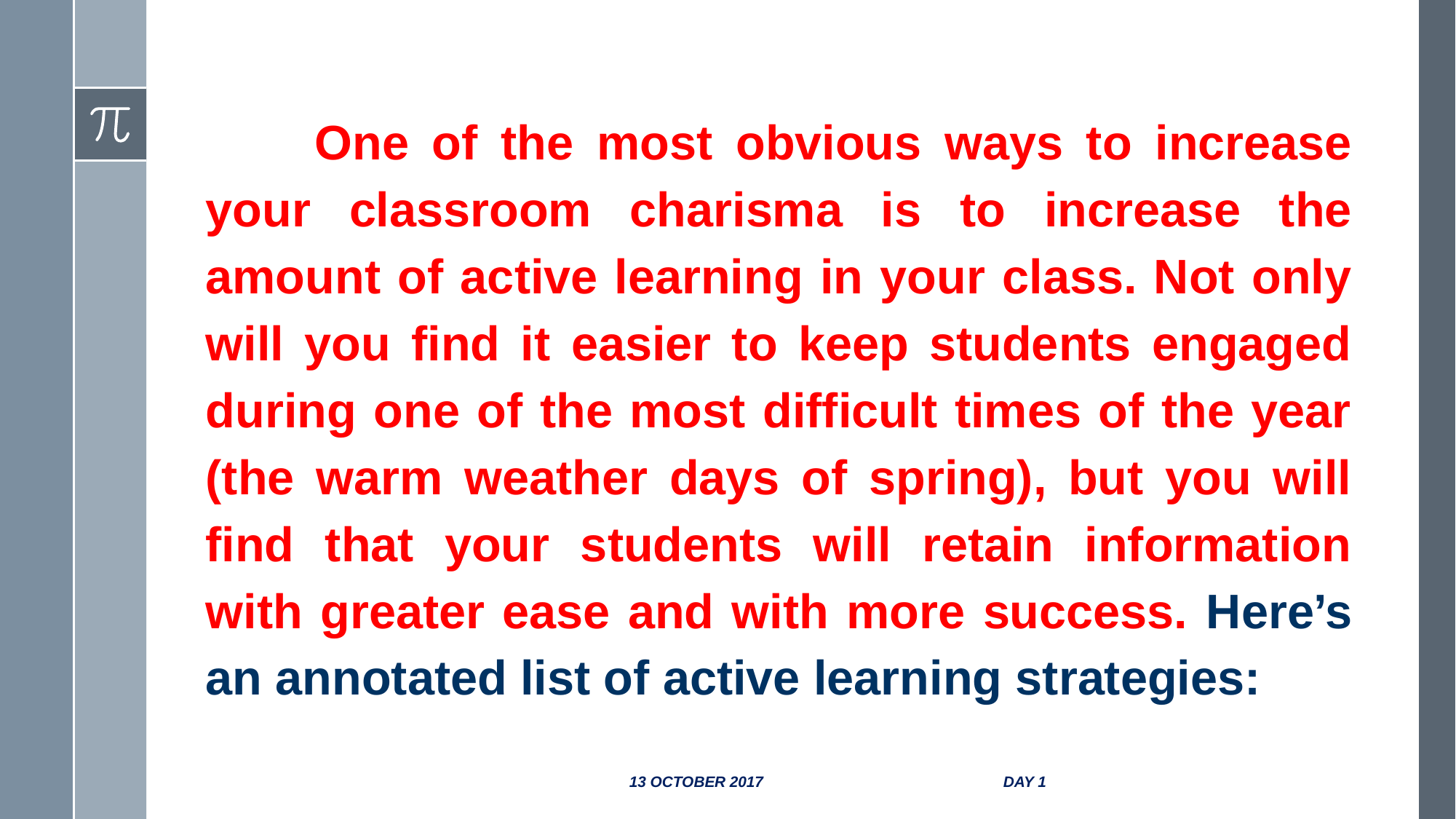

# One of the most obvious ways to increase your classroom charisma is to increase the amount of active learning in your class. Not only will you find it easier to keep students engaged during one of the most difficult times of the year (the warm weather days of spring), but you will find that your students will retain information with greater ease and with more success. Here’s an annotated list of active learning strategies:
13 October 2017
Day 1